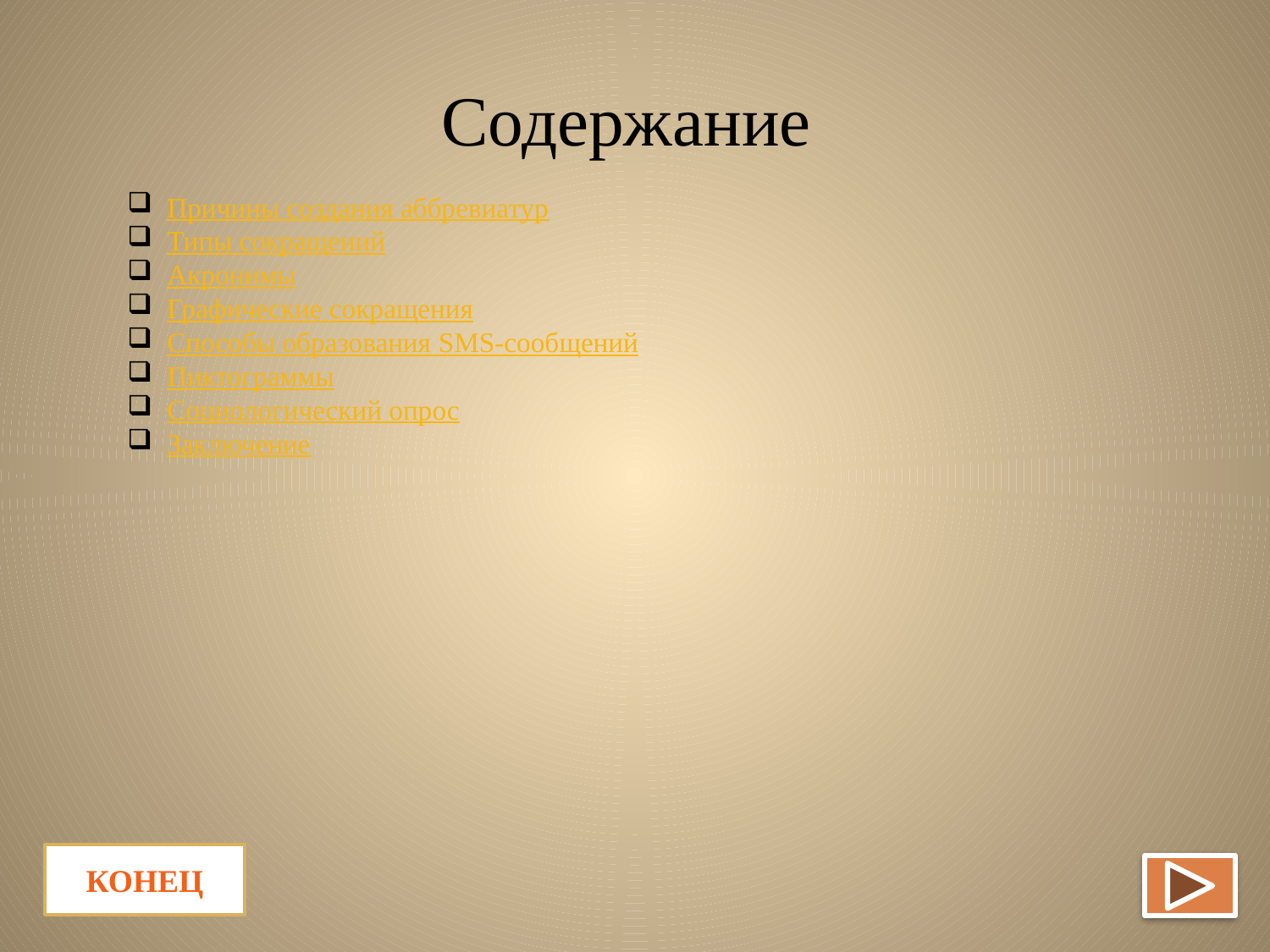

# Содержание
Причины создания аббревиатур
Типы сокращений
Акронимы
Графические сокращения
Способы образования SMS-сообщений
Пиктограммы
Социологический опрос
Заключение
КОНЕЦ